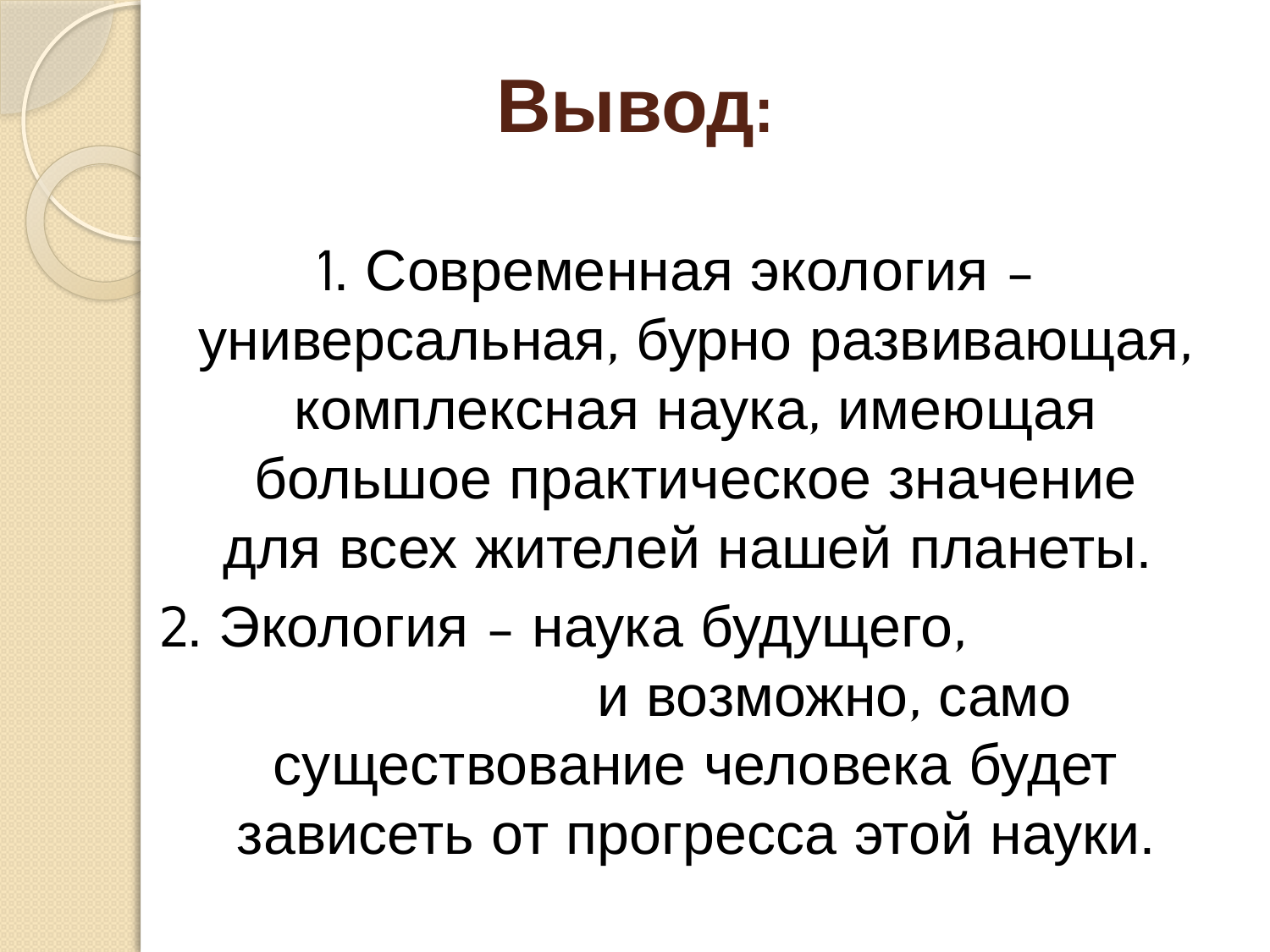

# Вывод:

1. Современная экология – универсальная, бурно развивающая, комплексная наука, имеющая большое практическое значение для всех жителей нашей планеты.
2. Экология – наука будущего,                              и возможно, само существование человека будет зависеть от прогресса этой науки.